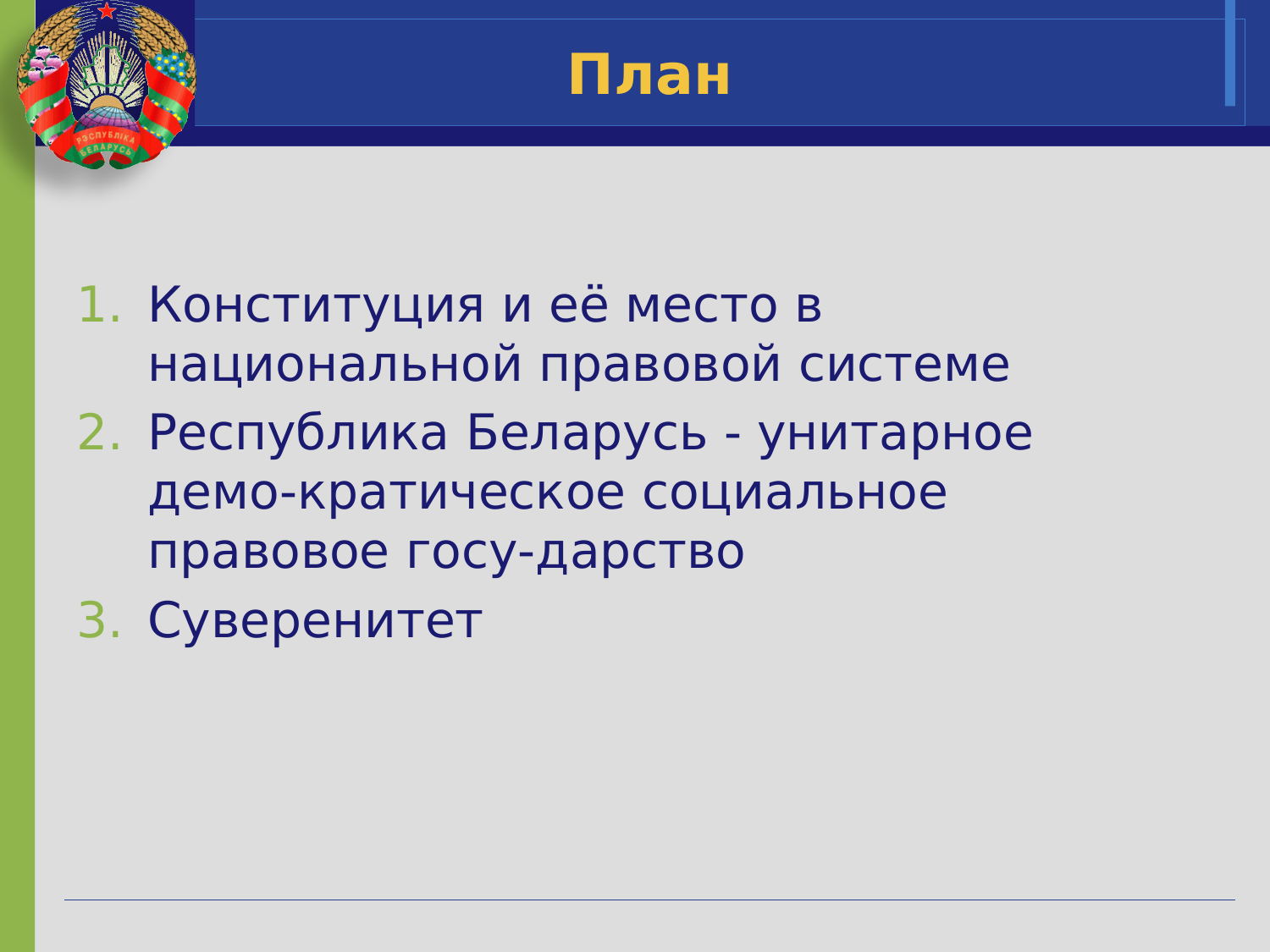

# План
Конституция и её место в национальной правовой системе
Республика Беларусь - унитарное демо-кратическое социальное правовое госу-дарство
Суверенитет